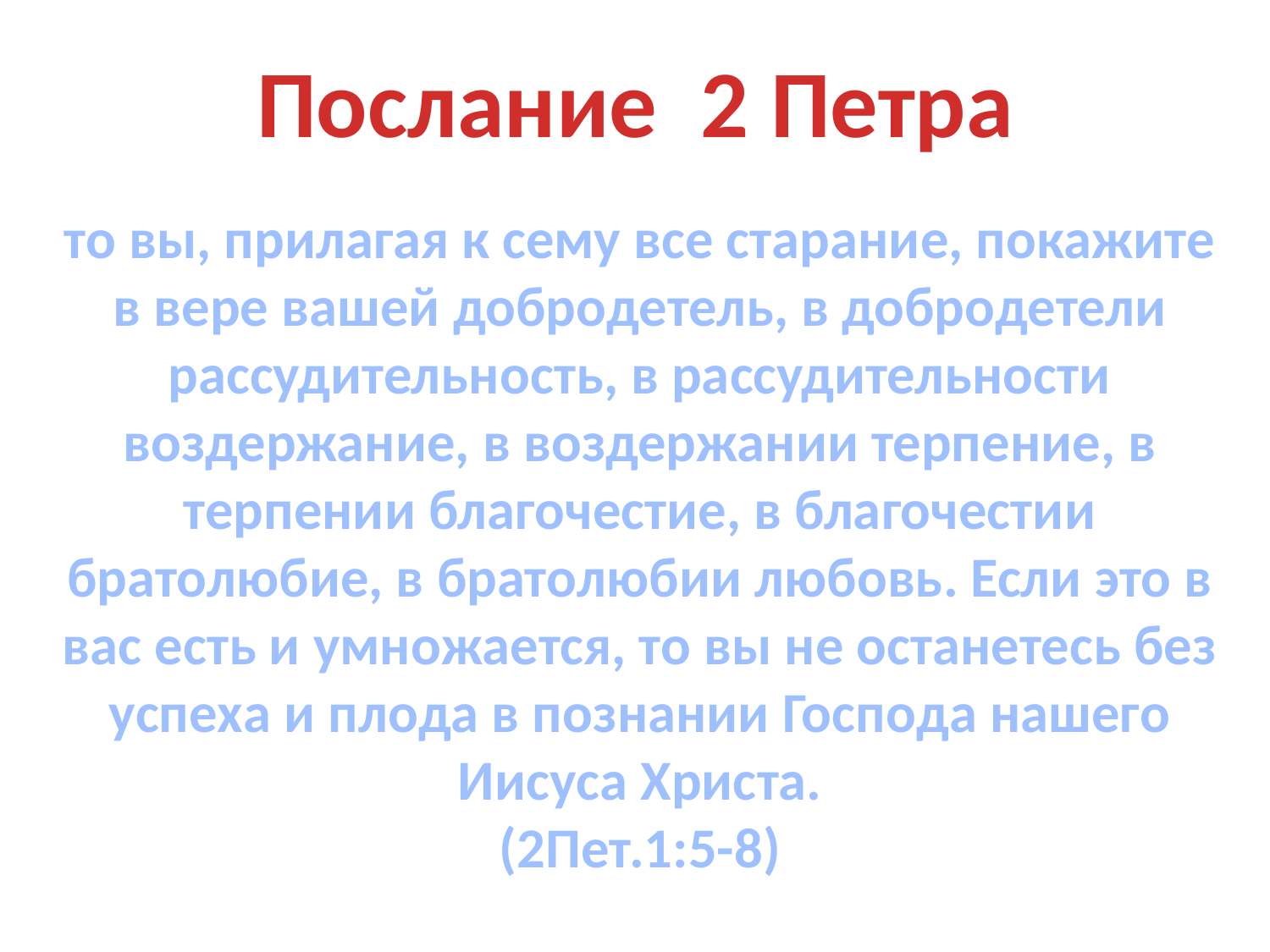

Послание  2 Петра
то вы, прилагая к сему все старание, покажите в вере вашей добродетель, в добродетели рассудительность, в рассудительности воздержание, в воздержании терпение, в терпении благочестие, в благочестии братолюбие, в братолюбии любовь. Если это в вас есть и умножается, то вы не останетесь без успеха и плода в познании Господа нашего Иисуса Христа.
(2Пет.1:5-8)